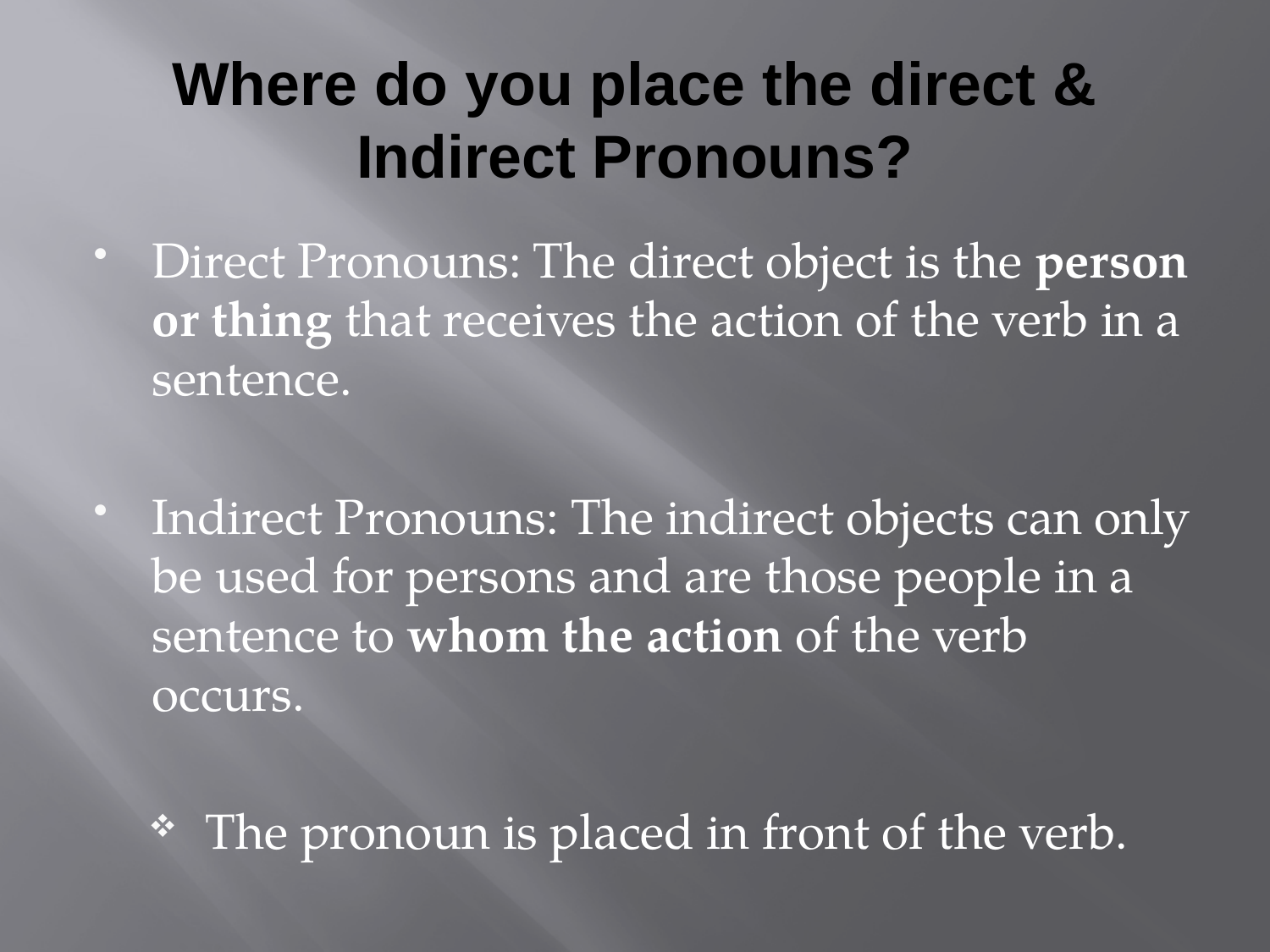

# Where do you place the direct & Indirect Pronouns?
Direct Pronouns: The direct object is the person or thing that receives the action of the verb in a sentence.

Indirect Pronouns: The indirect objects can only be used for persons and are those people in a sentence to whom the action of the verb occurs.

The pronoun is placed in front of the verb.